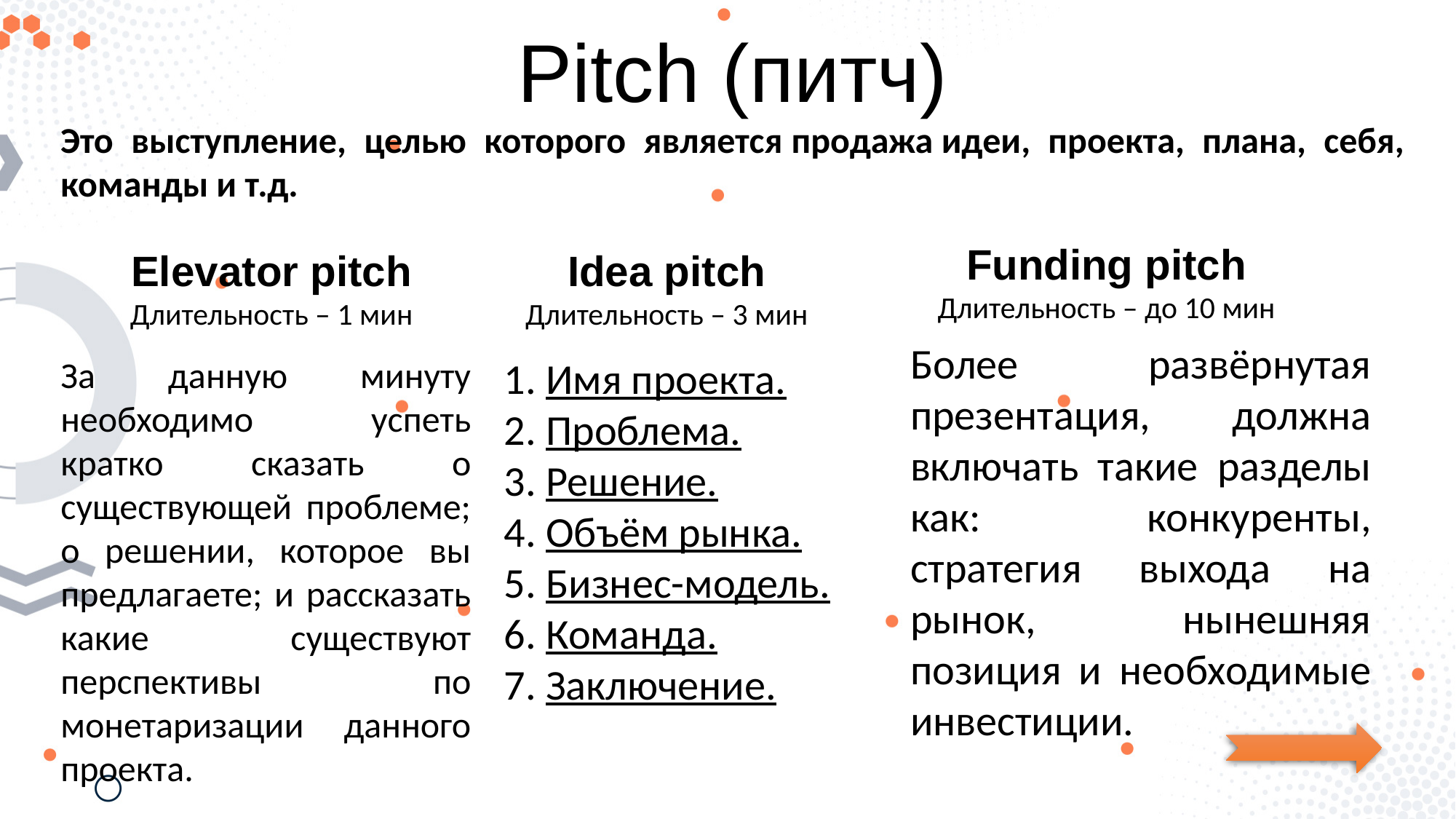

# Pitch (питч)
Это выступление, целью которого является продажа идеи, проекта, плана, себя, команды и т.д.
Funding pitch
Длительность – до 10 мин
Elevator pitch
Длительность – 1 мин
Idea pitch
Длительность – 3 мин
Более развёрнутая презентация, должна включать такие разделы как: конкуренты, стратегия выхода на рынок, нынешняя позиция и необходимые инвестиции.
За данную минуту необходимо успеть кратко сказать о существующей проблеме; о решении, которое вы предлагаете; и рассказать какие существуют перспективы по монетаризации данного проекта.
1. Имя проекта.
2. Проблема.
3. Решение.
4. Объём рынка.
5. Бизнес-модель.
6. Команда.
7. Заключение.